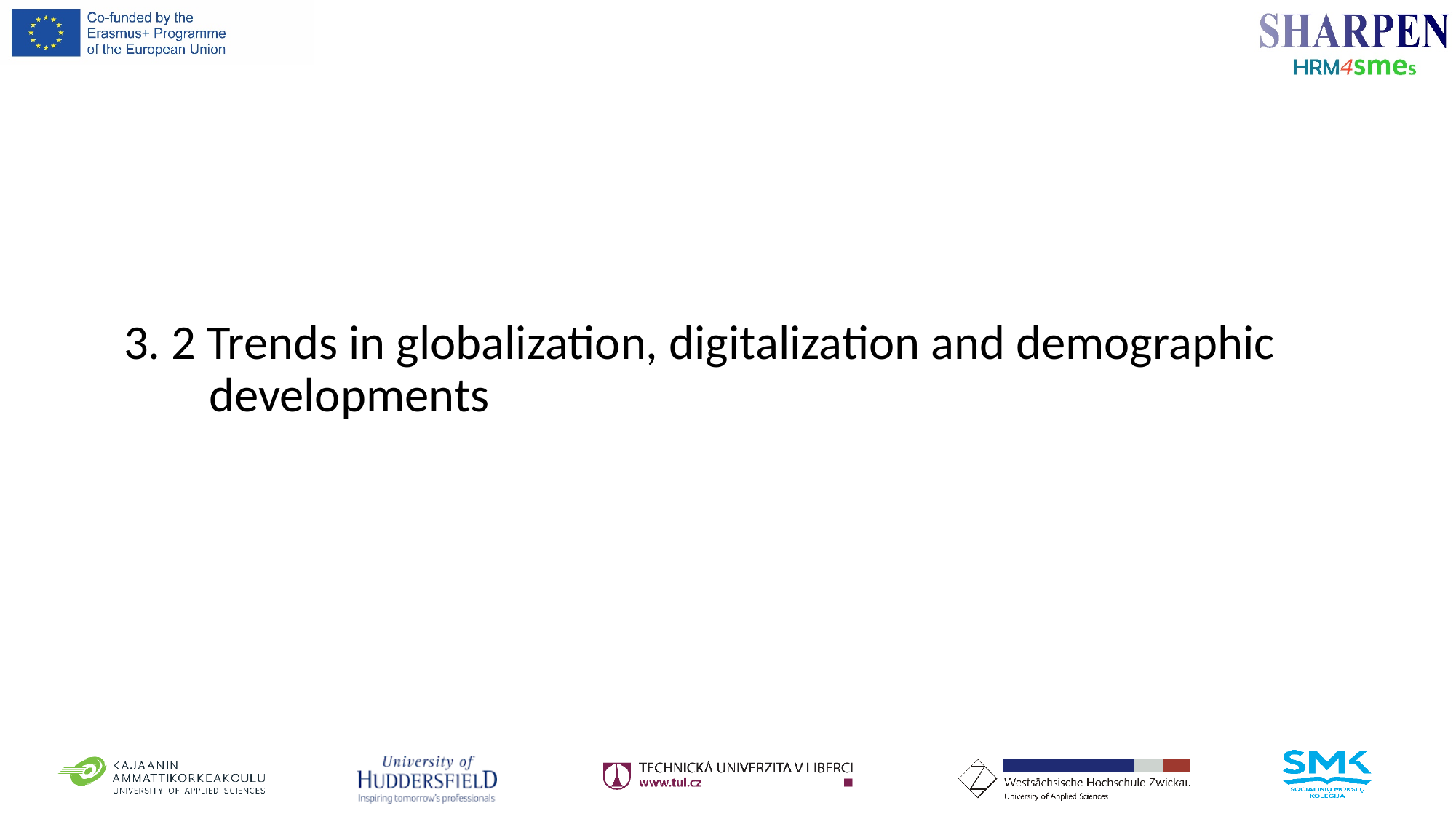

# 3. 2 Trends in globalization, digitalization and demographic developments